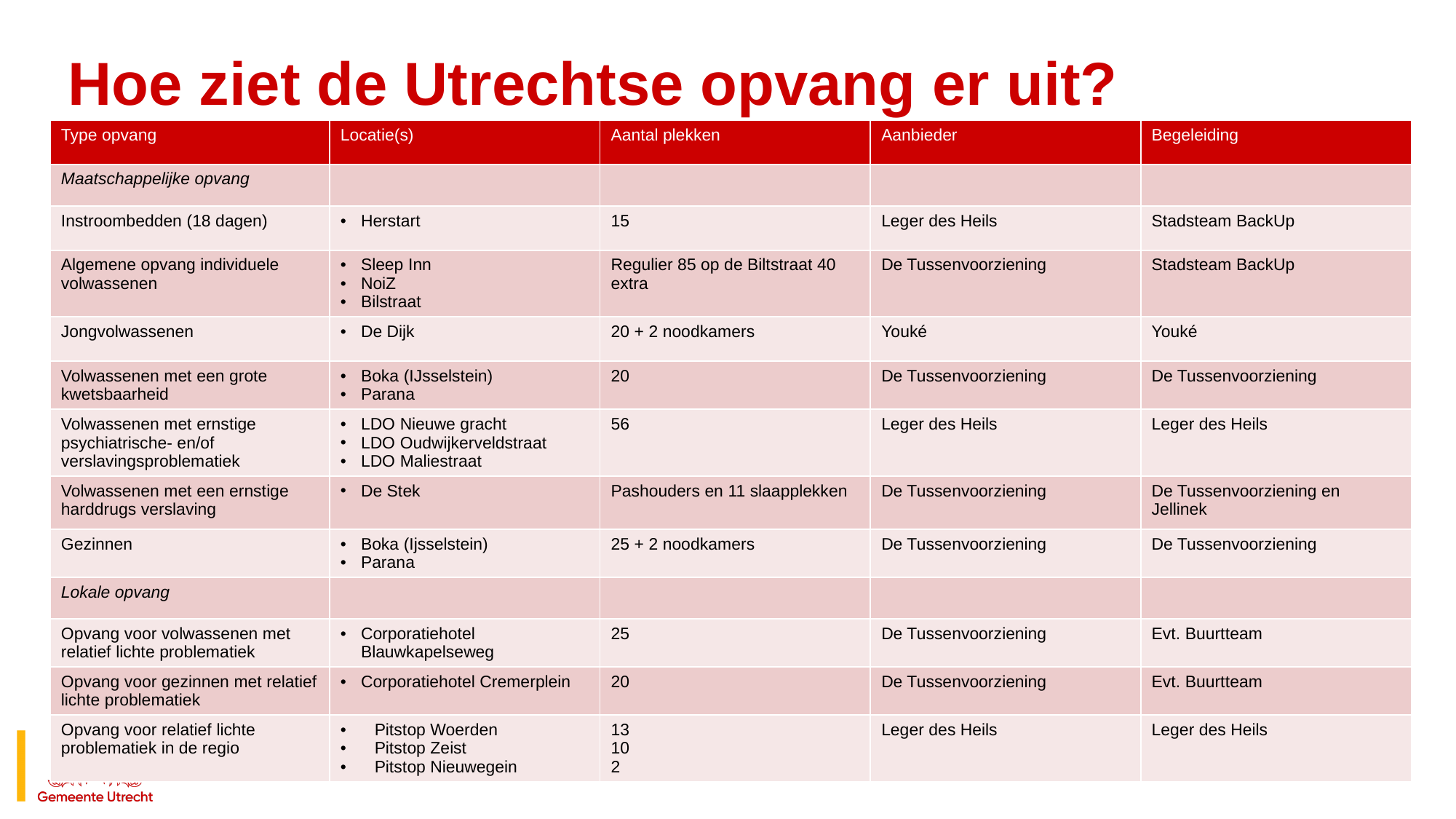

# Hoe ziet de Utrechtse opvang er uit?
| Type opvang | Locatie(s) | Aantal plekken | Aanbieder | Begeleiding |
| --- | --- | --- | --- | --- |
| Maatschappelijke opvang |  |  |  |  |
| Instroombedden (18 dagen) | Herstart | 15 | Leger des Heils | Stadsteam BackUp |
| Algemene opvang individuele volwassenen | Sleep Inn NoiZ Bilstraat | Regulier 85 op de Biltstraat 40 extra | De Tussenvoorziening | Stadsteam BackUp |
| Jongvolwassenen | De Dijk | 20 + 2 noodkamers | Youké | Youké |
| Volwassenen met een grote kwetsbaarheid | Boka (IJsselstein) Parana | 20 | De Tussenvoorziening | De Tussenvoorziening |
| Volwassenen met ernstige psychiatrische- en/of verslavingsproblematiek | LDO Nieuwe gracht LDO Oudwijkerveldstraat LDO Maliestraat | 56 | Leger des Heils | Leger des Heils |
| Volwassenen met een ernstige harddrugs verslaving | De Stek | Pashouders en 11 slaapplekken | De Tussenvoorziening | De Tussenvoorziening en Jellinek |
| Gezinnen | Boka (Ijsselstein) Parana | 25 + 2 noodkamers | De Tussenvoorziening | De Tussenvoorziening |
| Lokale opvang |  |  |  |  |
| Opvang voor volwassenen met relatief lichte problematiek | Corporatiehotel Blauwkapelseweg | 25 | De Tussenvoorziening | Evt. Buurtteam |
| Opvang voor gezinnen met relatief lichte problematiek | Corporatiehotel Cremerplein | 20 | De Tussenvoorziening | Evt. Buurtteam |
| Opvang voor relatief lichte problematiek in de regio | Pitstop Woerden Pitstop Zeist Pitstop Nieuwegein | 13 10 2 | Leger des Heils | Leger des Heils |